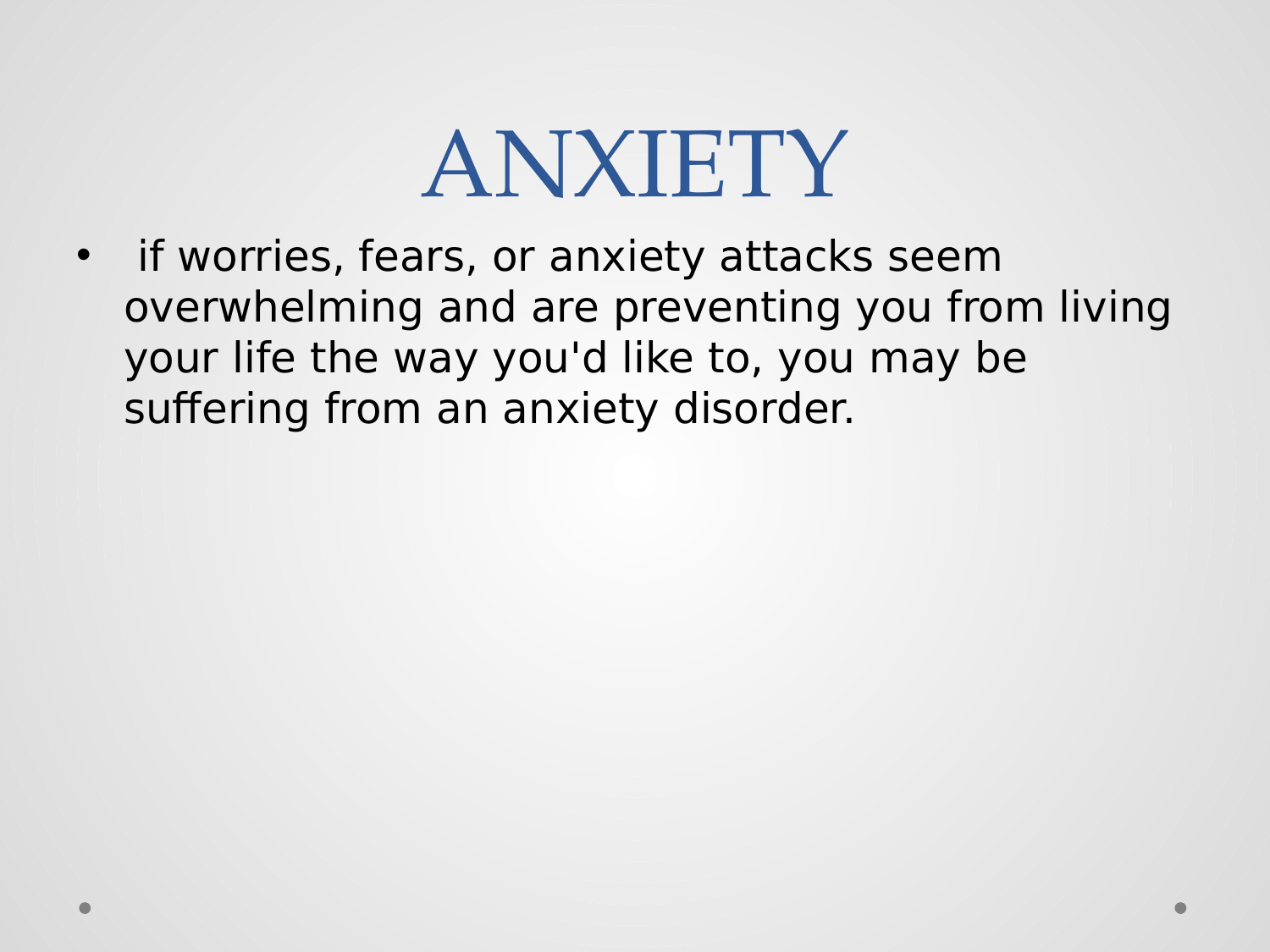

# ANXIETY
 if worries, fears, or anxiety attacks seem overwhelming and are preventing you from living your life the way you'd like to, you may be suffering from an anxiety disorder.